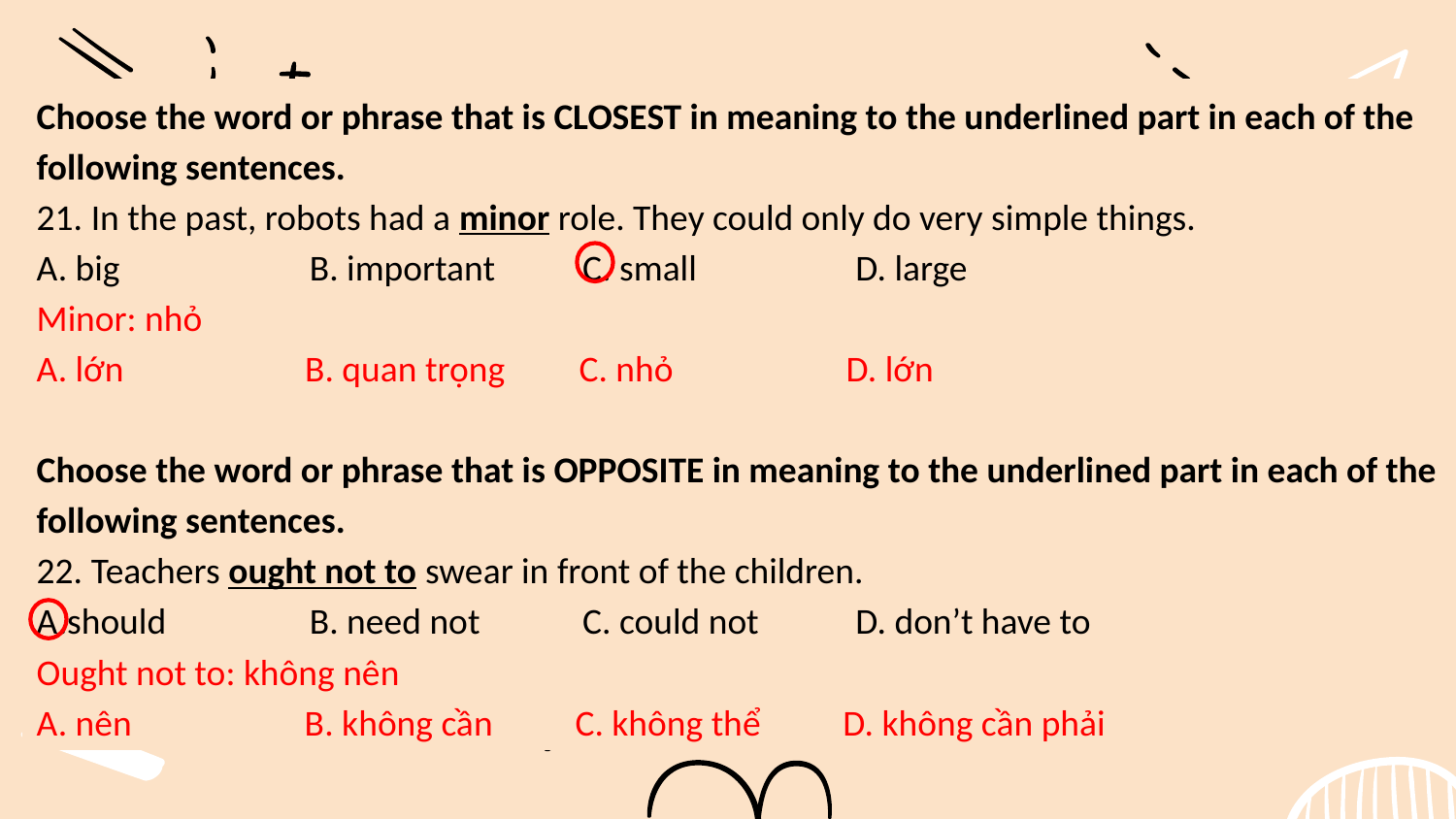

Choose the word or phrase that is CLOSEST in meaning to the underlined part in each of the following sentences.
21. In the past, robots had a minor role. They could only do very simple things.
A. big	B. important	C. small	D. large
Minor: nhỏ
A. lớn                      B. quan trọng         C. nhỏ                     D. lớn

Choose the word or phrase that is OPPOSITE in meaning to the underlined part in each of the following sentences.
22. Teachers ought not to swear in front of the children.
A.should 	B. need not 	C. could not 	D. don’t have to
Ought not to: không nên
A. nên                     B. không cần          C. không thể          D. không cần phải